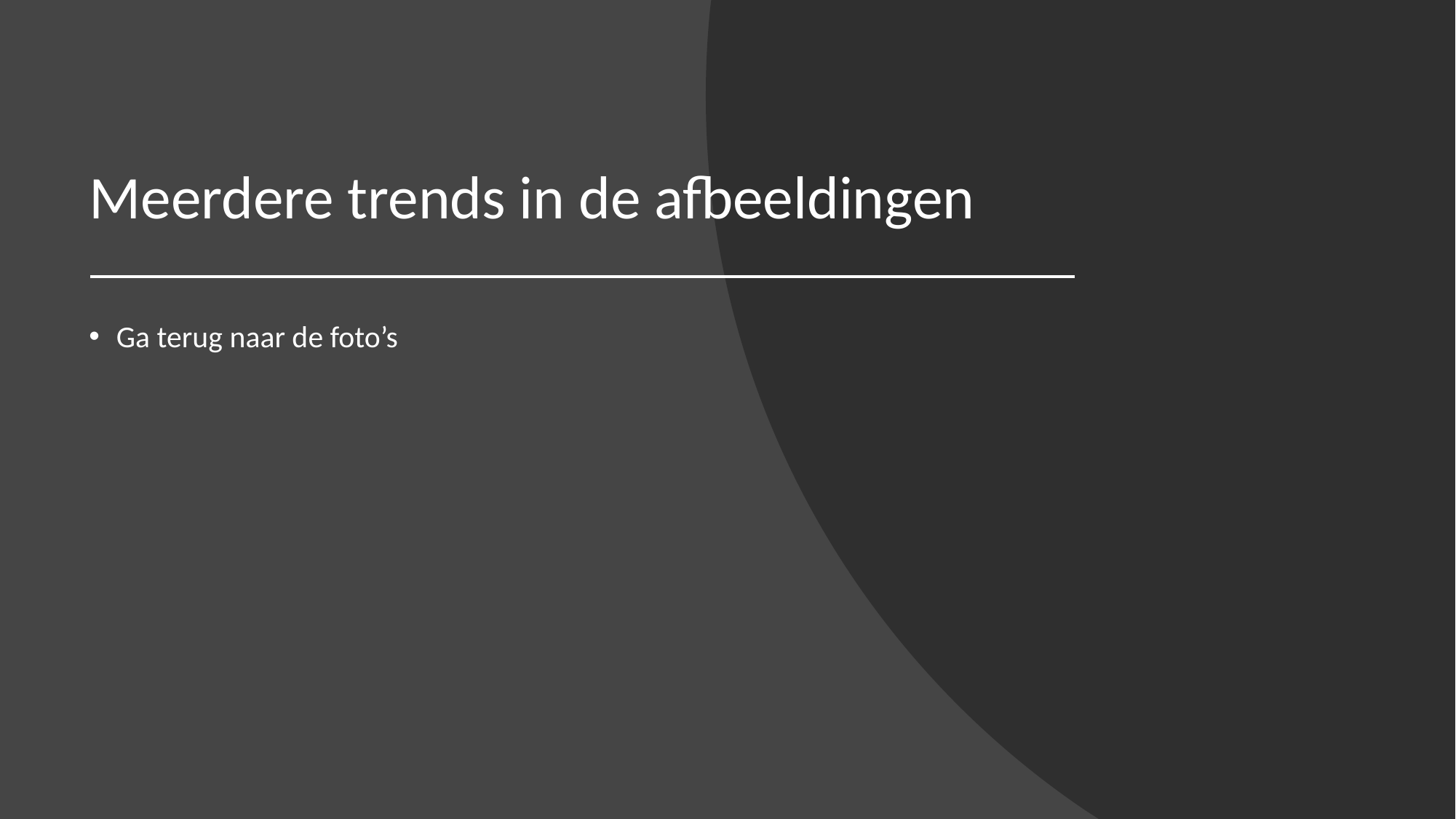

# Meerdere trends in de afbeeldingen
Ga terug naar de foto’s